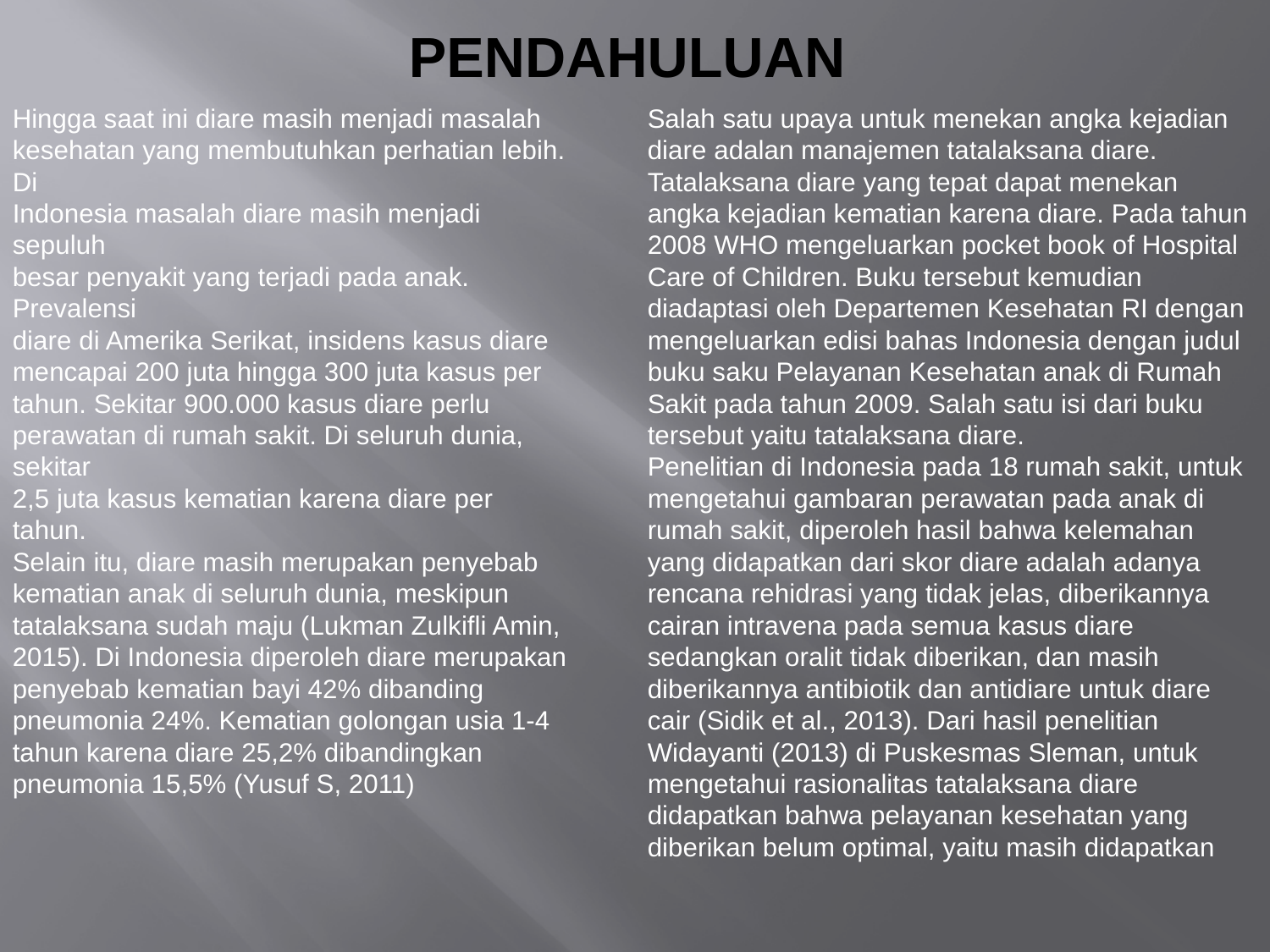

# PENDAHULUAN
Hingga saat ini diare masih menjadi masalah
kesehatan yang membutuhkan perhatian lebih. Di
Indonesia masalah diare masih menjadi sepuluh
besar penyakit yang terjadi pada anak. Prevalensi
diare di Amerika Serikat, insidens kasus diare
mencapai 200 juta hingga 300 juta kasus per
tahun. Sekitar 900.000 kasus diare perlu
perawatan di rumah sakit. Di seluruh dunia, sekitar
2,5 juta kasus kematian karena diare per tahun.
Selain itu, diare masih merupakan penyebab
kematian anak di seluruh dunia, meskipun
tatalaksana sudah maju (Lukman Zulkifli Amin,
2015). Di Indonesia diperoleh diare merupakan
penyebab kematian bayi 42% dibanding
pneumonia 24%. Kematian golongan usia 1-4
tahun karena diare 25,2% dibandingkan
pneumonia 15,5% (Yusuf S, 2011)
Salah satu upaya untuk menekan angka kejadian
diare adalan manajemen tatalaksana diare.
Tatalaksana diare yang tepat dapat menekan
angka kejadian kematian karena diare. Pada tahun
2008 WHO mengeluarkan pocket book of Hospital
Care of Children. Buku tersebut kemudian
diadaptasi oleh Departemen Kesehatan RI dengan
mengeluarkan edisi bahas Indonesia dengan judul
buku saku Pelayanan Kesehatan anak di Rumah
Sakit pada tahun 2009. Salah satu isi dari buku
tersebut yaitu tatalaksana diare.
Penelitian di Indonesia pada 18 rumah sakit, untuk
mengetahui gambaran perawatan pada anak di
rumah sakit, diperoleh hasil bahwa kelemahan
yang didapatkan dari skor diare adalah adanya
rencana rehidrasi yang tidak jelas, diberikannya
cairan intravena pada semua kasus diare
sedangkan oralit tidak diberikan, dan masih
diberikannya antibiotik dan antidiare untuk diare
cair (Sidik et al., 2013). Dari hasil penelitian
Widayanti (2013) di Puskesmas Sleman, untuk
mengetahui rasionalitas tatalaksana diare
didapatkan bahwa pelayanan kesehatan yang
diberikan belum optimal, yaitu masih didapatkan